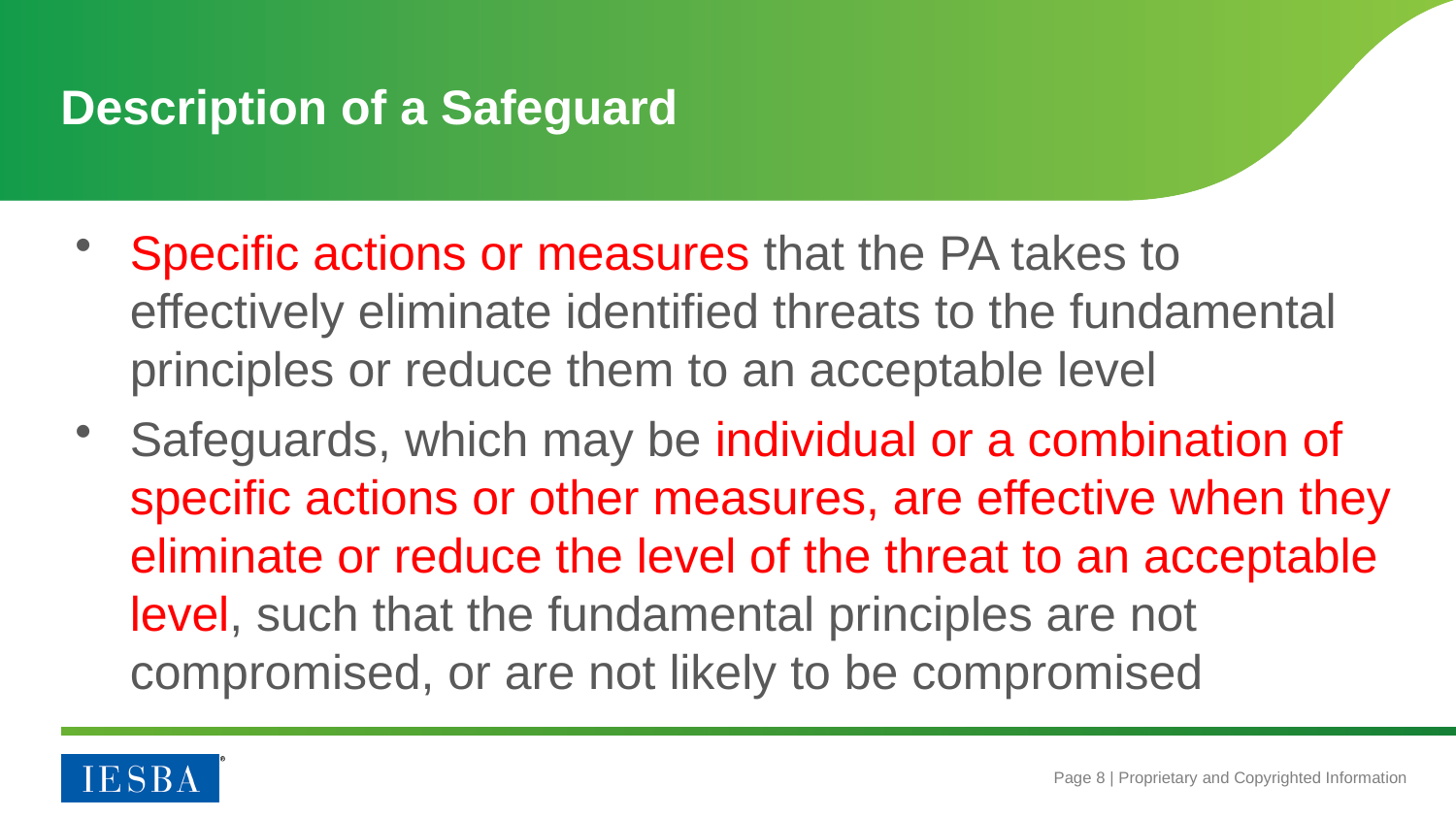

# Description of a Safeguard
Specific actions or measures that the PA takes to effectively eliminate identified threats to the fundamental principles or reduce them to an acceptable level
Safeguards, which may be individual or a combination of specific actions or other measures, are effective when they eliminate or reduce the level of the threat to an acceptable level, such that the fundamental principles are not compromised, or are not likely to be compromised